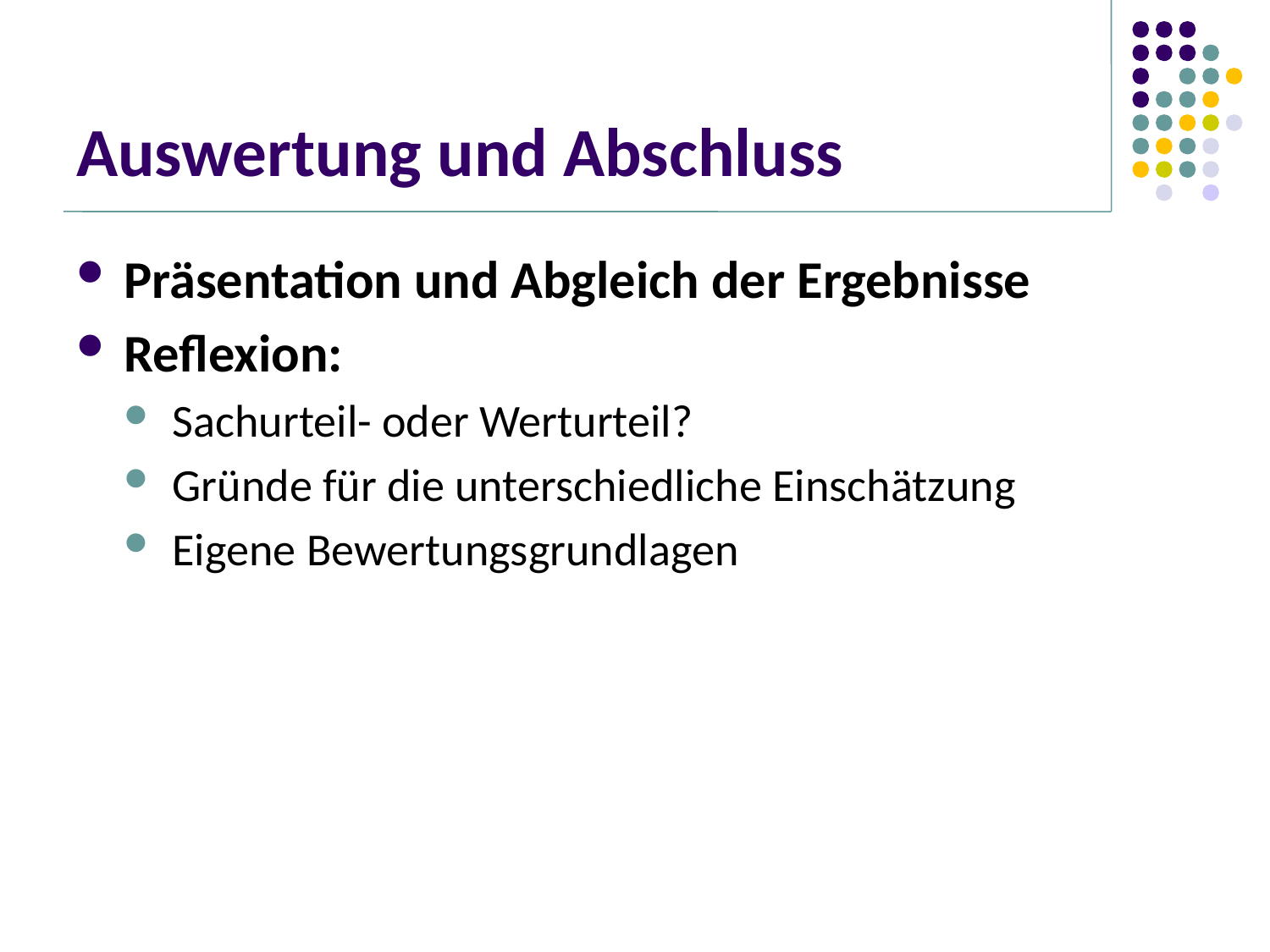

# Auswertung und Abschluss
Präsentation und Abgleich der Ergebnisse
Reflexion:
Sachurteil- oder Werturteil?
Gründe für die unterschiedliche Einschätzung
Eigene Bewertungsgrundlagen